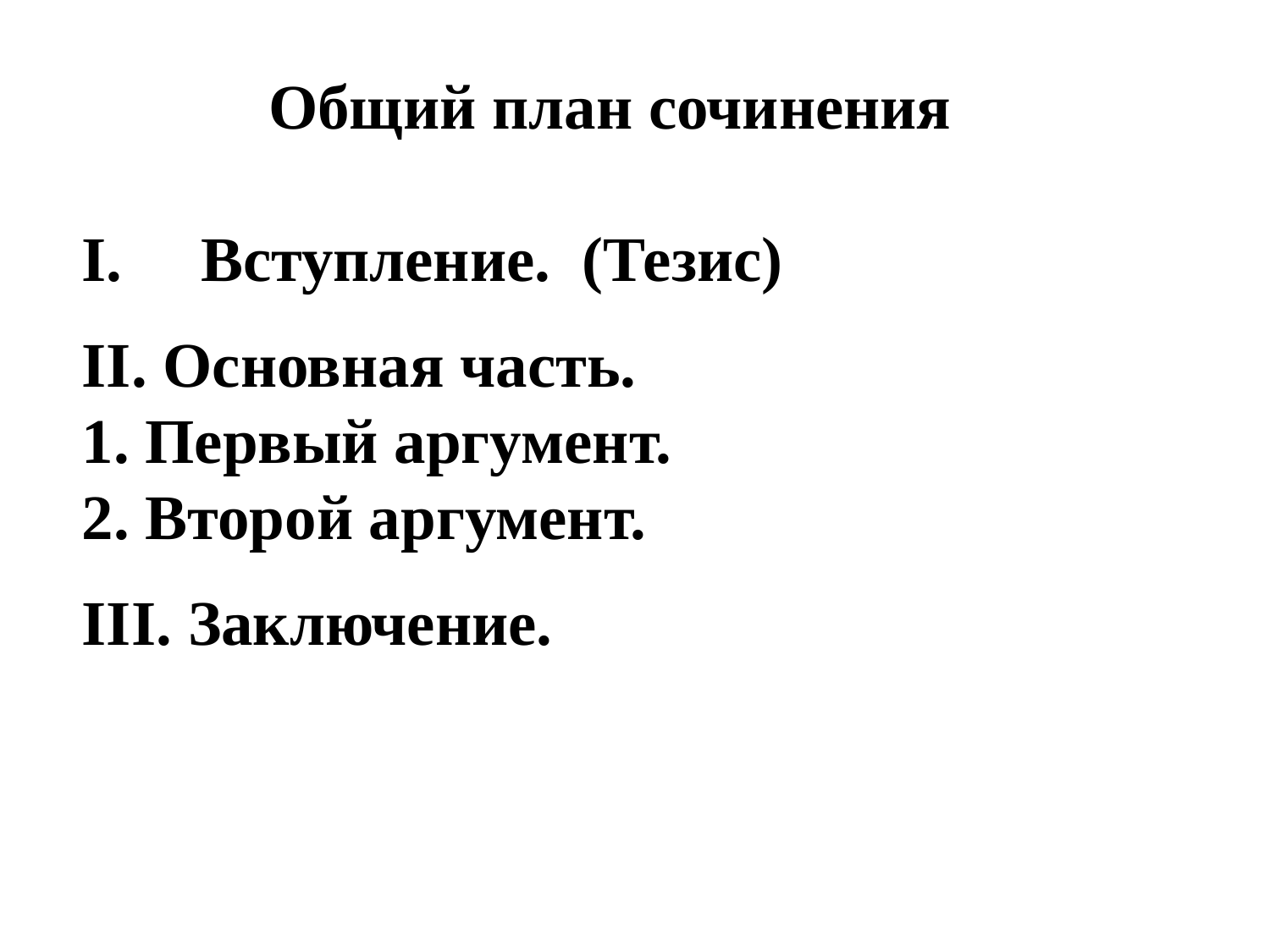

Общий план сочинения

Вступление.  (Тезис)

II. Основная часть.
1. Первый аргумент.
2. Второй аргумент.

III. Заключение.